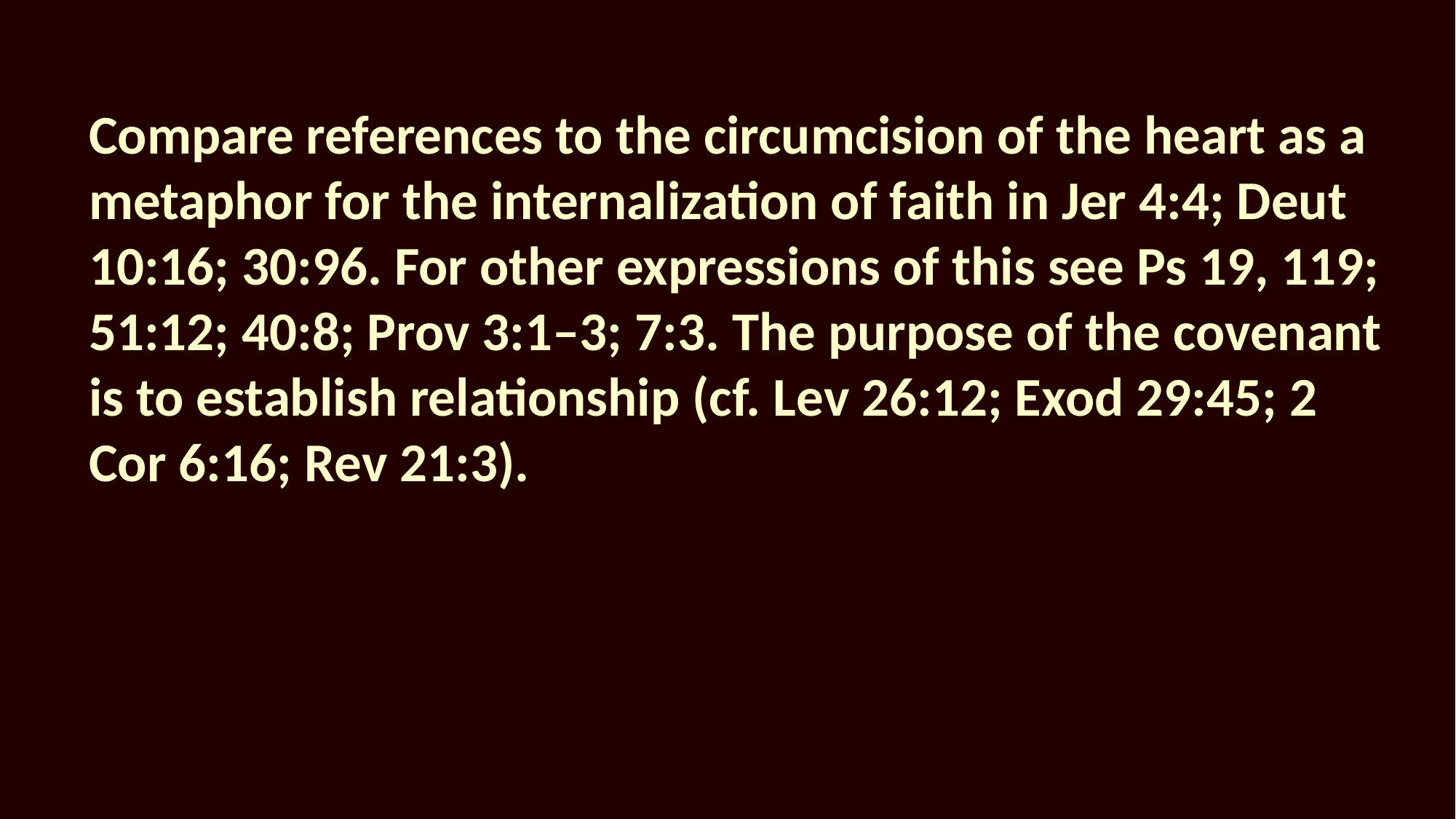

Compare references to the circumcision of the heart as a metaphor for the internalization of faith in Jer 4:4; Deut 10:16; 30:96. For other expressions of this see Ps 19, 119; 51:12; 40:8; Prov 3:1–3; 7:3. The purpose of the covenant is to establish relationship (cf. Lev 26:12; Exod 29:45; 2 Cor 6:16; Rev 21:3).